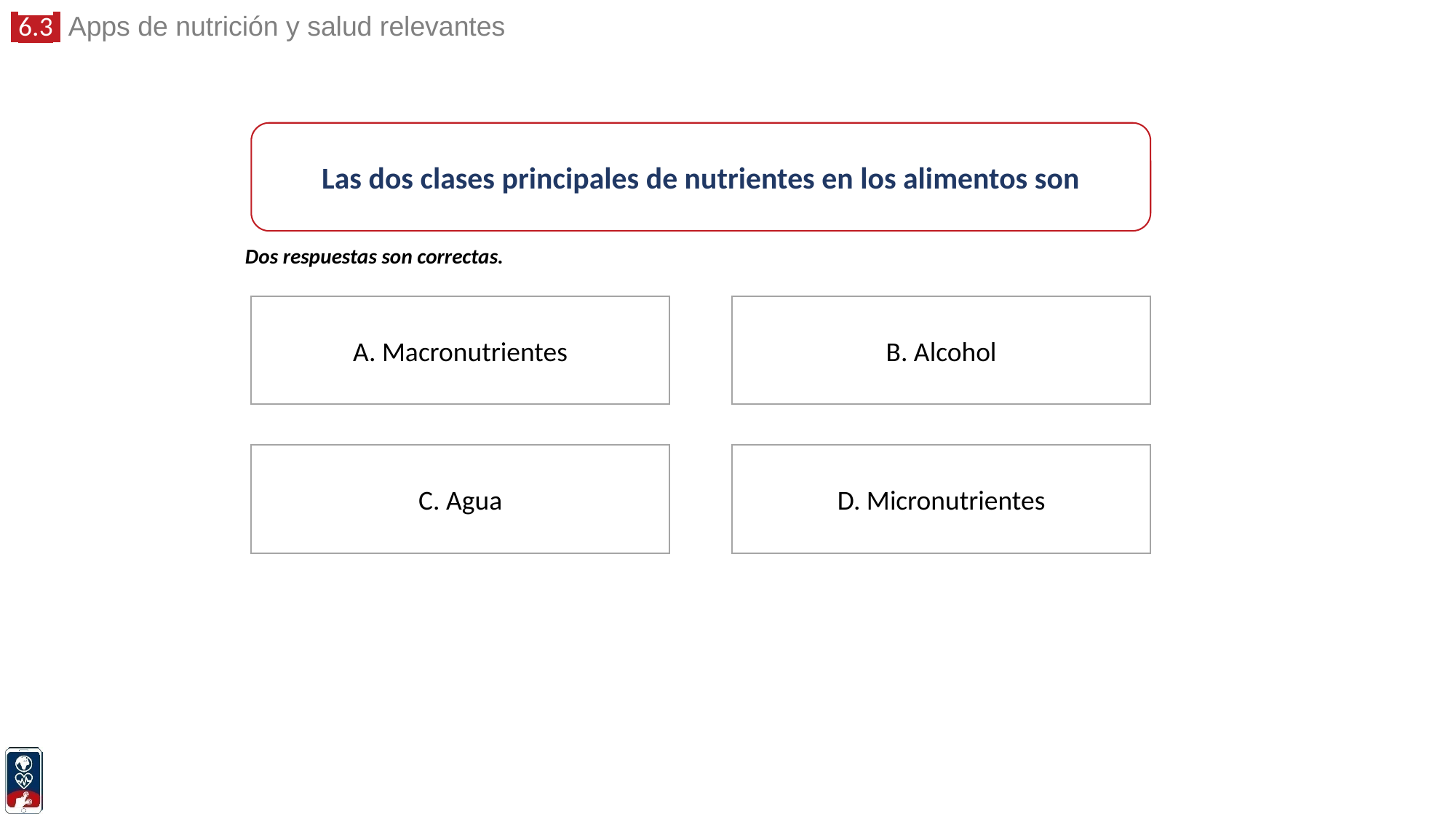

Las dos clases principales de nutrientes en los alimentos son
Dos respuestas son correctas.
B. Alcohol
A. Macronutrientes
D. Micronutrientes
C. Agua